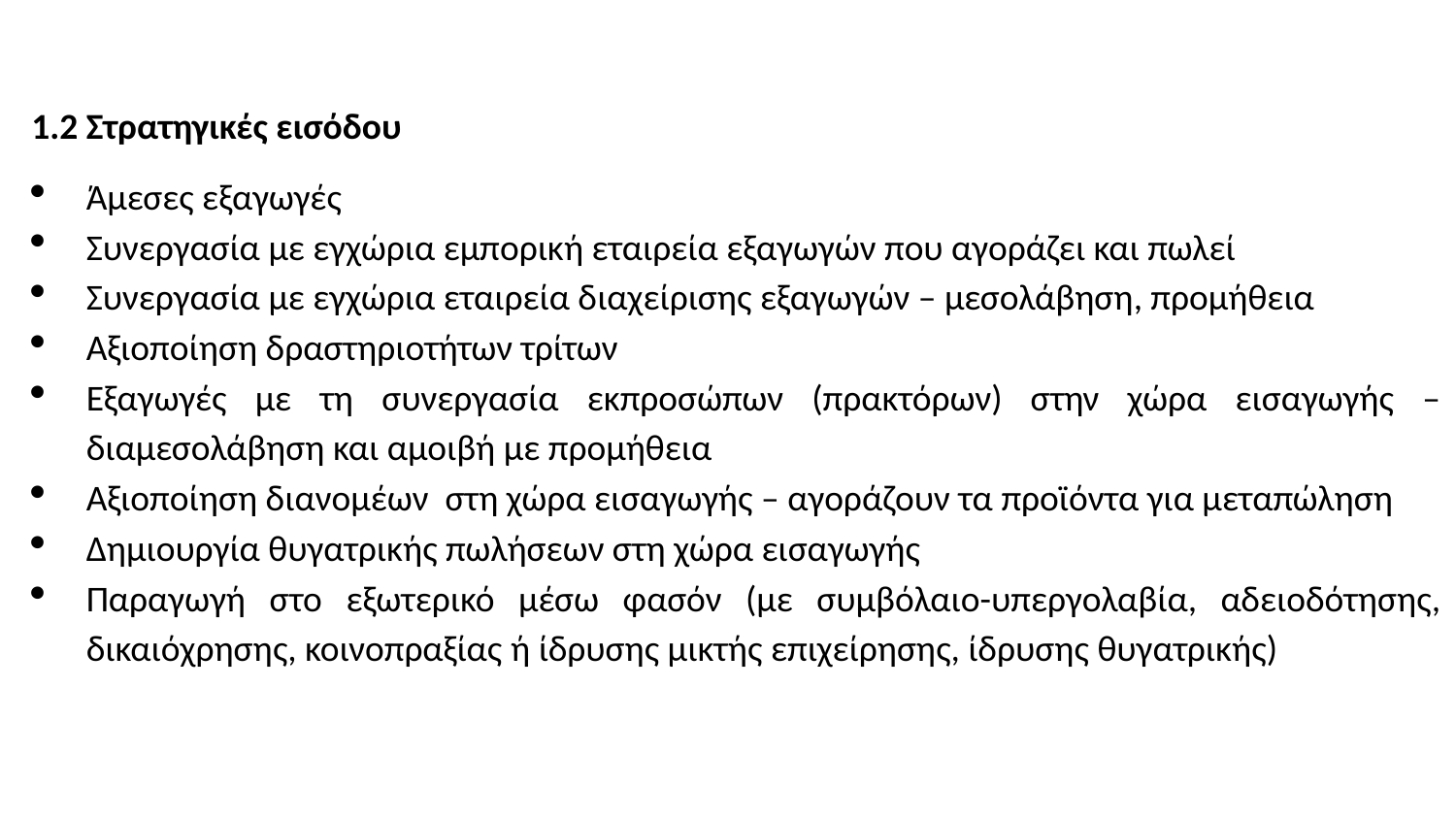

1.2 Στρατηγικές εισόδου
Άμεσες εξαγωγές
Συνεργασία με εγχώρια εμπορική εταιρεία εξαγωγών που αγοράζει και πωλεί
Συνεργασία με εγχώρια εταιρεία διαχείρισης εξαγωγών – μεσολάβηση, προμήθεια
Αξιοποίηση δραστηριοτήτων τρίτων
Εξαγωγές με τη συνεργασία εκπροσώπων (πρακτόρων) στην χώρα εισαγωγής – διαμεσολάβηση και αμοιβή με προμήθεια
Αξιοποίηση διανομέων  στη χώρα εισαγωγής – αγοράζουν τα προϊόντα για μεταπώληση
Δημιουργία θυγατρικής πωλήσεων στη χώρα εισαγωγής
Παραγωγή στο εξωτερικό μέσω φασόν (με συμβόλαιο-υπεργολαβία, αδειοδότησης, δικαιόχρησης, κοινοπραξίας ή ίδρυσης μικτής επιχείρησης, ίδρυσης θυγατρικής)